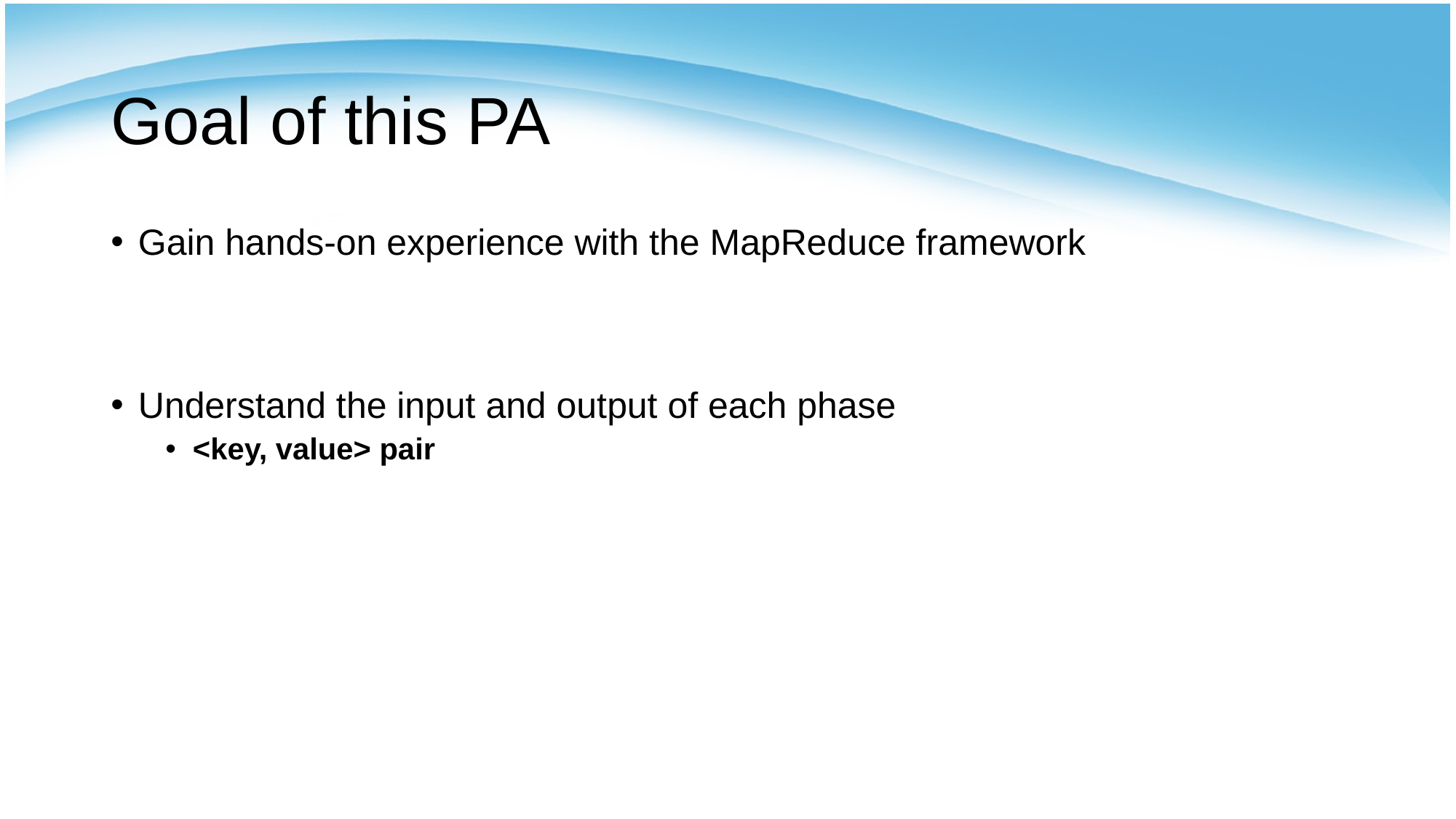

# Goal of this PA
Gain hands-on experience with the MapReduce framework

Understand the input and output of each phase
<key, value> pair